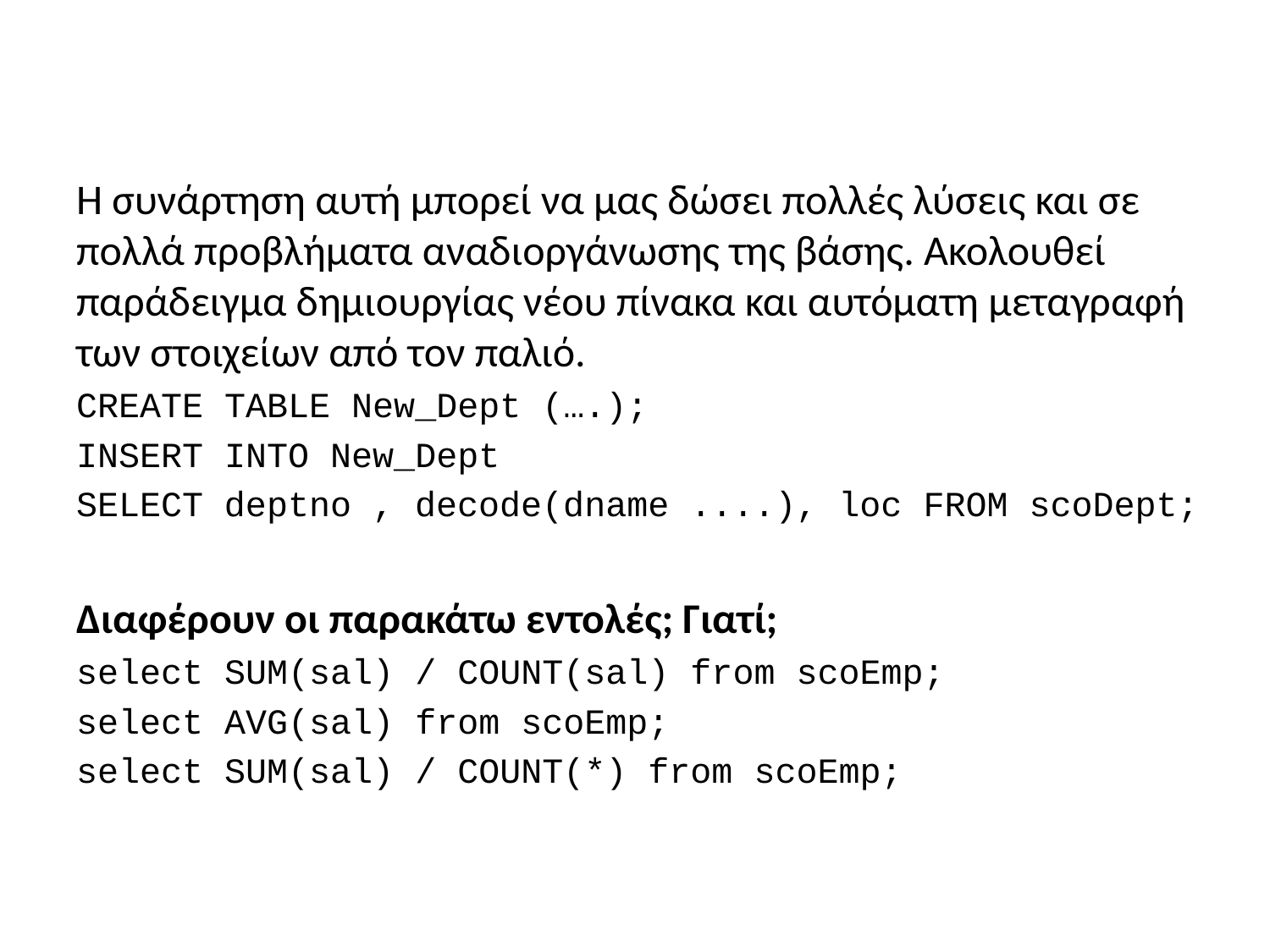

#
Η συνάρτηση αυτή μπορεί να μας δώσει πολλές λύσεις και σε πολλά προβλήματα αναδιοργάνωσης της βάσης. Ακολουθεί παράδειγμα δημιουργίας νέου πίνακα και αυτόματη μεταγραφή των στοιχείων από τον παλιό.
CREATE TABLE New_Dept (….);
INSERT INTO New_Dept
SELECT deptno , decode(dname ....), loc FROM scoDept;

Διαφέρουν οι παρακάτω εντολές; Γιατί;
select SUM(sal) / COUNT(sal) from scoEmp;
select AVG(sal) from scoEmp;
select SUM(sal) / COUNT(*) from scoEmp;